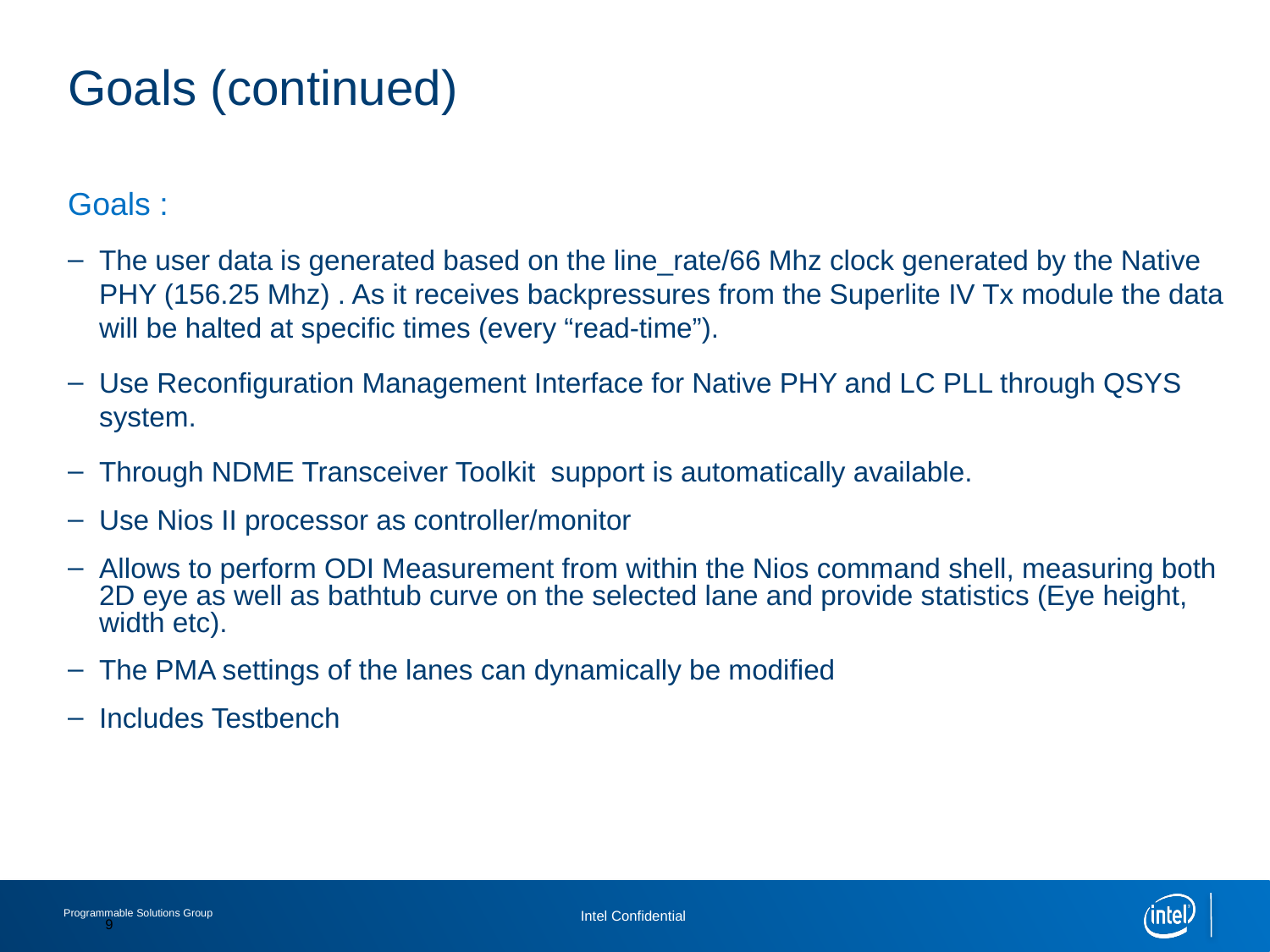

# Goals (continued)
Goals :
The user data is generated based on the line_rate/66 Mhz clock generated by the Native PHY (156.25 Mhz) . As it receives backpressures from the Superlite IV Tx module the data will be halted at specific times (every “read-time”).
Use Reconfiguration Management Interface for Native PHY and LC PLL through QSYS system.
Through NDME Transceiver Toolkit  support is automatically available.
Use Nios II processor as controller/monitor
Allows to perform ODI Measurement from within the Nios command shell, measuring both 2D eye as well as bathtub curve on the selected lane and provide statistics (Eye height, width etc).
The PMA settings of the lanes can dynamically be modified
Includes Testbench
9